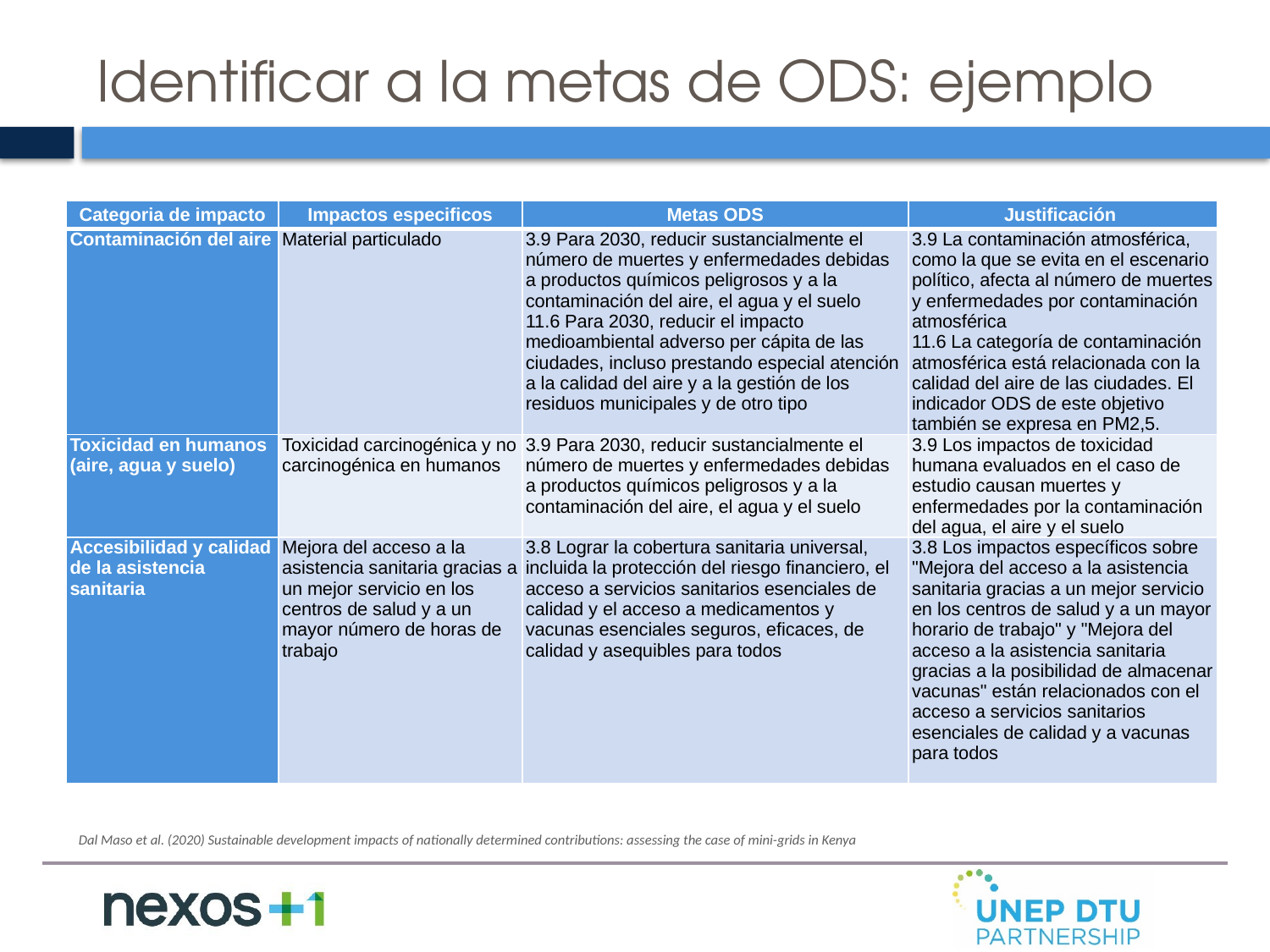

# Identificar a la metas de ODS: ejemplo
| Categoria de impacto | Impactos especificos | Metas ODS | Justificación |
| --- | --- | --- | --- |
| Contaminación del aire | Material particulado | 3.9 Para 2030, reducir sustancialmente el número de muertes y enfermedades debidas a productos químicos peligrosos y a la contaminación del aire, el agua y el suelo 11.6 Para 2030, reducir el impacto medioambiental adverso per cápita de las ciudades, incluso prestando especial atención a la calidad del aire y a la gestión de los residuos municipales y de otro tipo | 3.9 La contaminación atmosférica, como la que se evita en el escenario político, afecta al número de muertes y enfermedades por contaminación atmosférica 11.6 La categoría de contaminación atmosférica está relacionada con la calidad del aire de las ciudades. El indicador ODS de este objetivo también se expresa en PM2,5. |
| Toxicidad en humanos (aire, agua y suelo) | Toxicidad carcinogénica y no carcinogénica en humanos | 3.9 Para 2030, reducir sustancialmente el número de muertes y enfermedades debidas a productos químicos peligrosos y a la contaminación del aire, el agua y el suelo | 3.9 Los impactos de toxicidad humana evaluados en el caso de estudio causan muertes y enfermedades por la contaminación del agua, el aire y el suelo |
| Accesibilidad y calidad de la asistencia sanitaria | Mejora del acceso a la asistencia sanitaria gracias a un mejor servicio en los centros de salud y a un mayor número de horas de trabajo | 3.8 Lograr la cobertura sanitaria universal, incluida la protección del riesgo financiero, el acceso a servicios sanitarios esenciales de calidad y el acceso a medicamentos y vacunas esenciales seguros, eficaces, de calidad y asequibles para todos | 3.8 Los impactos específicos sobre "Mejora del acceso a la asistencia sanitaria gracias a un mejor servicio en los centros de salud y a un mayor horario de trabajo" y "Mejora del acceso a la asistencia sanitaria gracias a la posibilidad de almacenar vacunas" están relacionados con el acceso a servicios sanitarios esenciales de calidad y a vacunas para todos |
Dal Maso et al. (2020) Sustainable development impacts of nationally determined contributions: assessing the case of mini-grids in Kenya